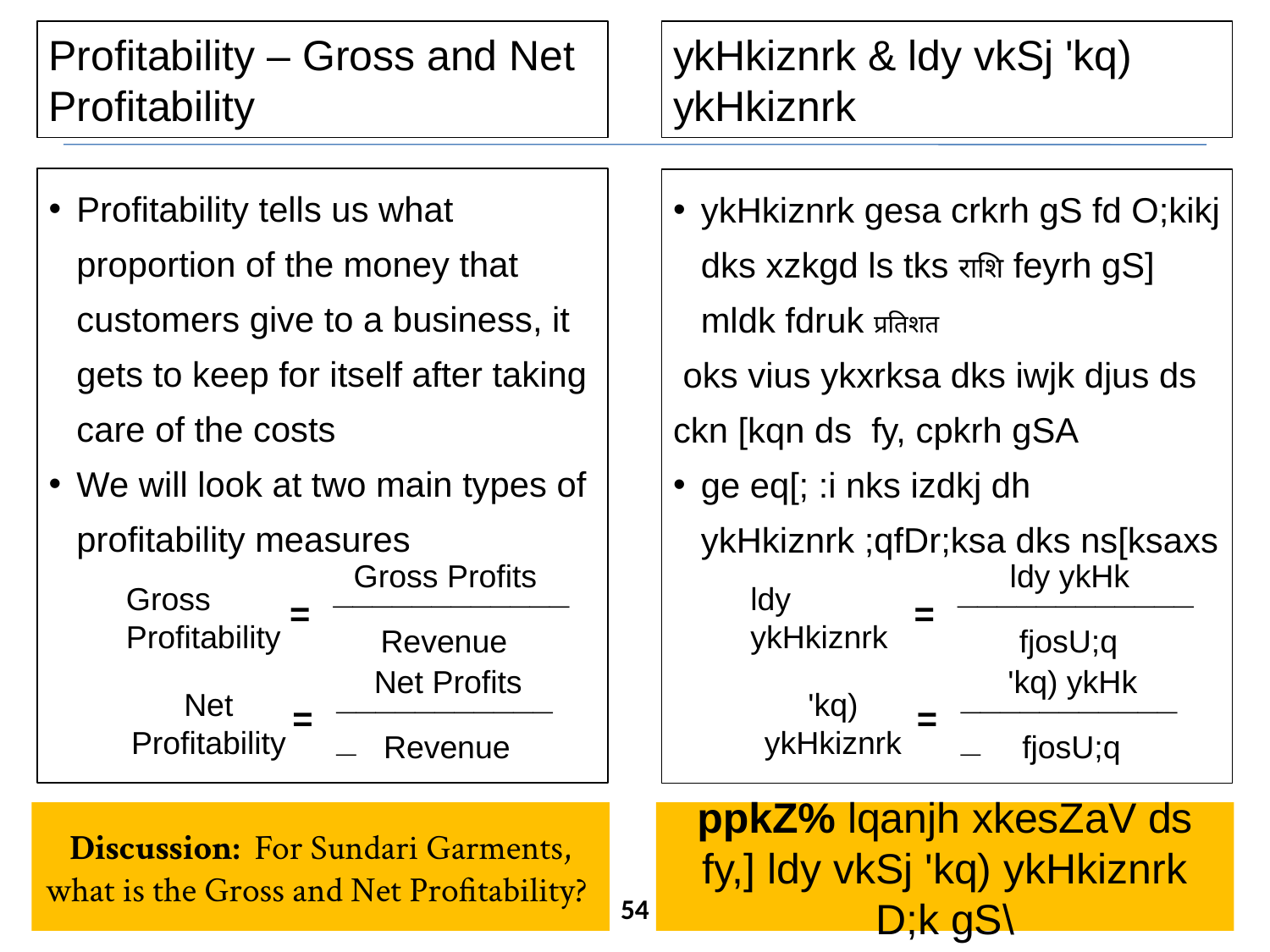

Profitability – Gross and Net Profitability
ykHkiznrk & ldy vkSj 'kq) ykHkiznrk
Profitability tells us what proportion of the money that customers give to a business, it gets to keep for itself after taking care of the costs
We will look at two main types of profitability measures
ykHkiznrk gesa crkrh gS fd O;kikj dks xzkgd ls tks राशि feyrh gS] mldk fdruk प्रतिशत
 oks vius ykxrksa dks iwjk djus ds ckn [kqn ds  fy, cpkrh gSA
ge eq[; :i nks izdkj dh ykHkiznrk ;qfDr;ksa dks ns[ksaxs
Gross Profits
____________
Gross Profitability
=
Revenue
ldy ykHk
____________
ldy ykHkiznrk
=
fjosU;q
Net Profits
____________
Net Profitability
=
Revenue
'kq) ykHk
____________
'kq) ykHkiznrk
=
fjosU;q
Discussion:  For Sundari Garments, what is the Gross and Net Profitability?
ppkZ% lqanjh xkesZaV ds fy,] ldy vkSj 'kq) ykHkiznrk D;k gS\
54